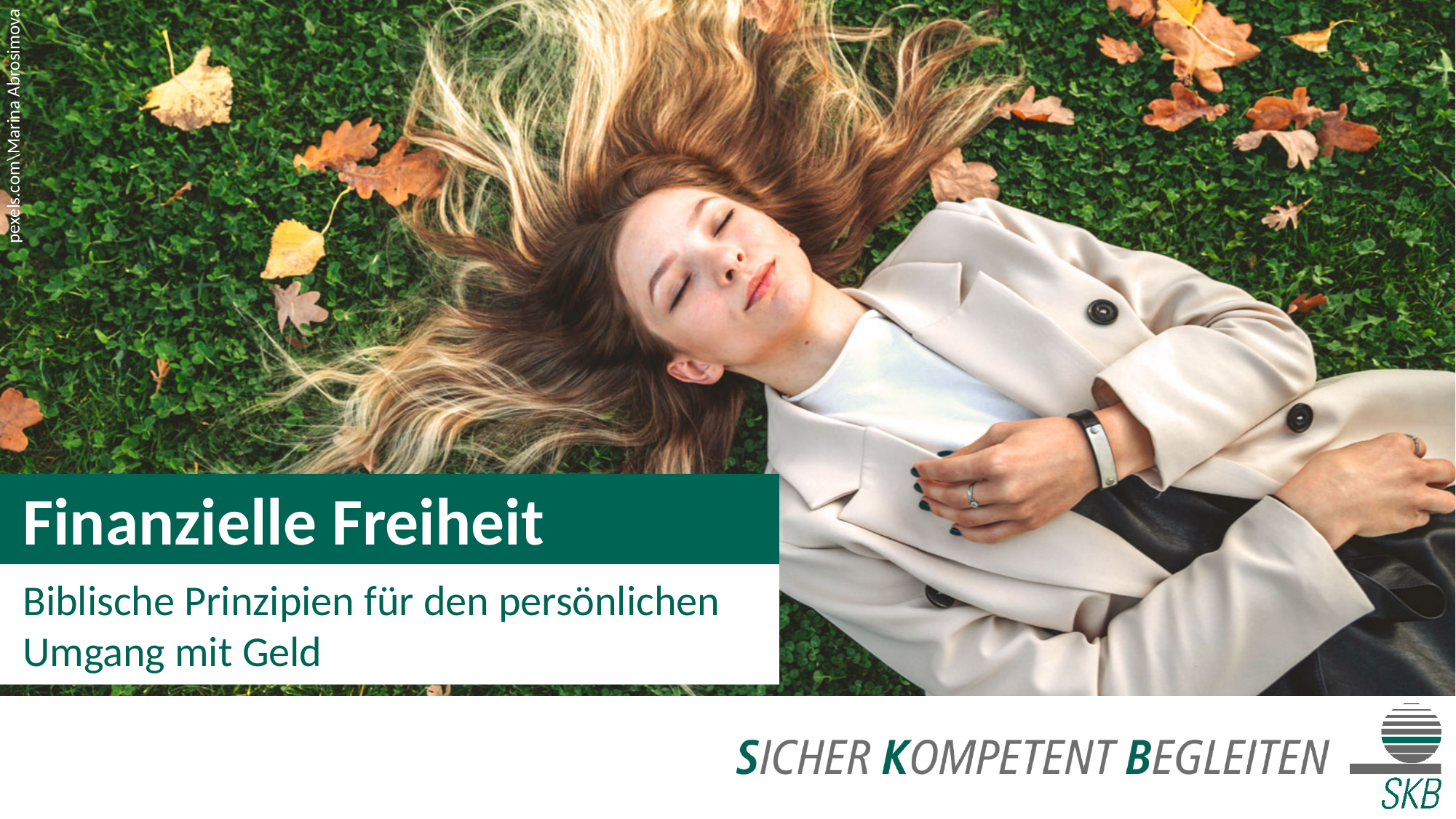

pexels.com\Marina Abrosimova
Finanzielle Freiheit
Biblische Prinzipien für den persönlichen Umgang mit Geld